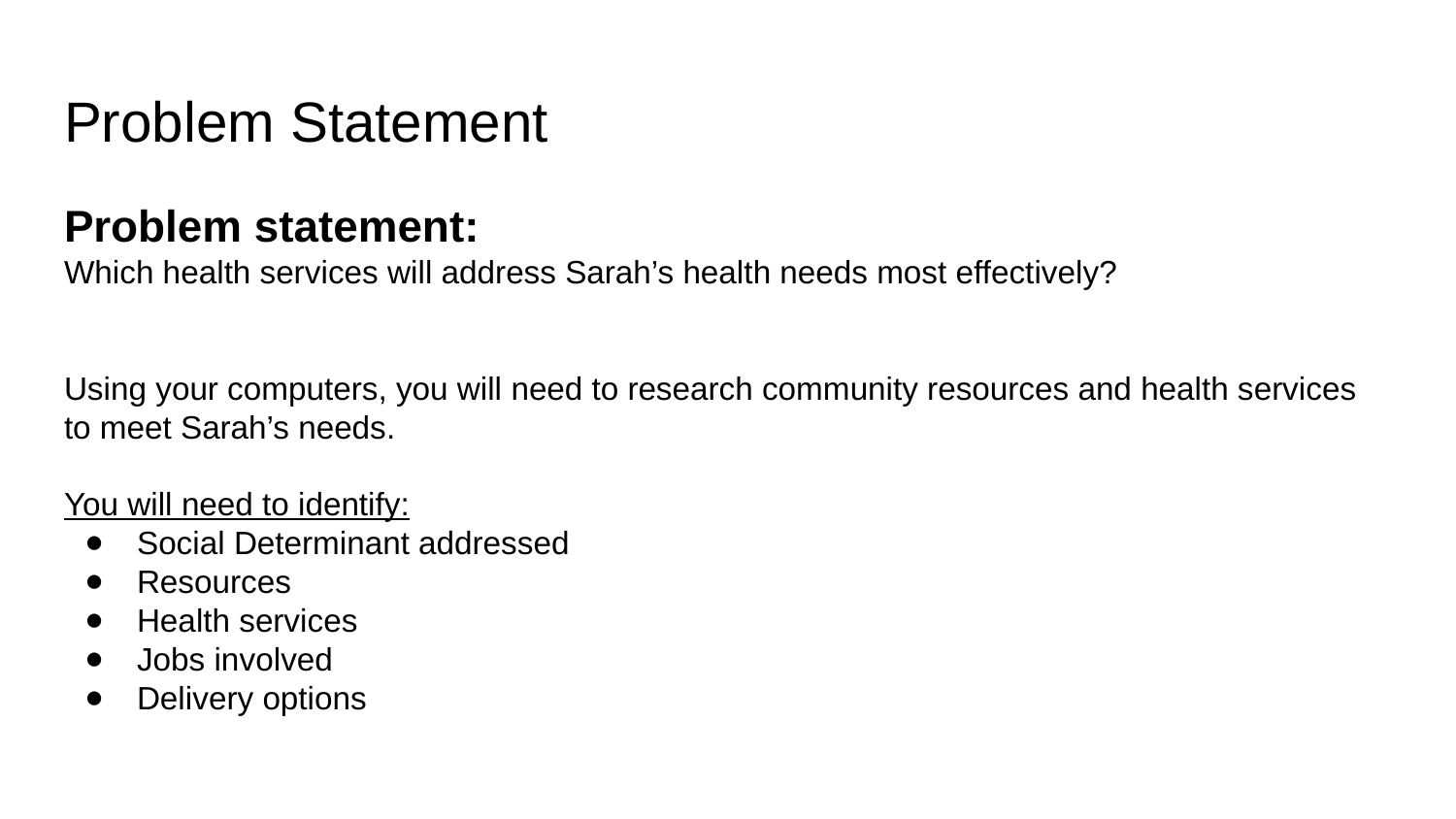

# Problem Statement
Problem statement:
Which health services will address Sarah’s health needs most effectively?

Using your computers, you will need to research community resources and health services to meet Sarah’s needs.

You will need to identify:
Social Determinant addressed
Resources
Health services
Jobs involved
Delivery options